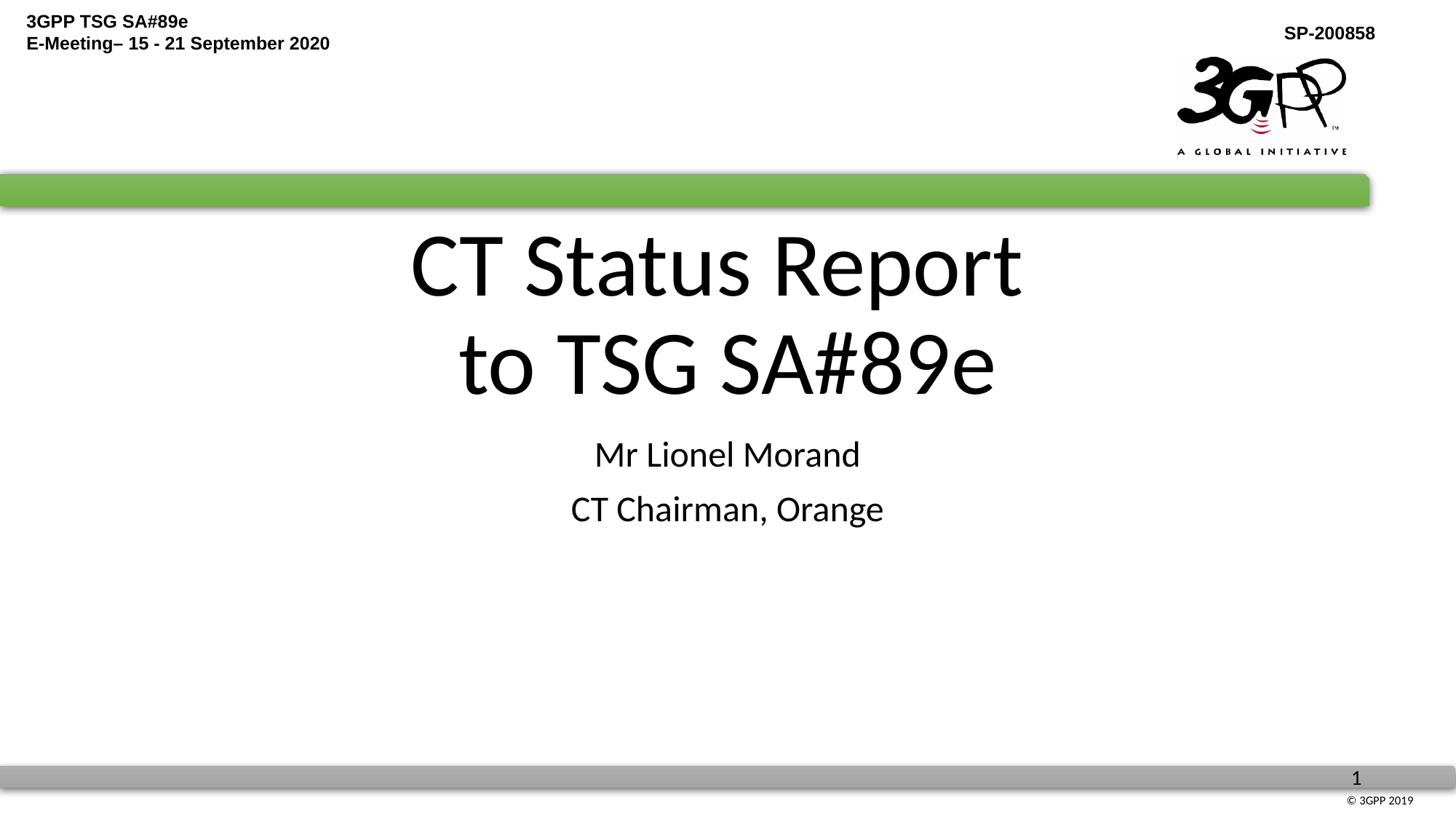

# CT Status Report to TSG SA#89e
Mr Lionel Morand
CT Chairman, Orange